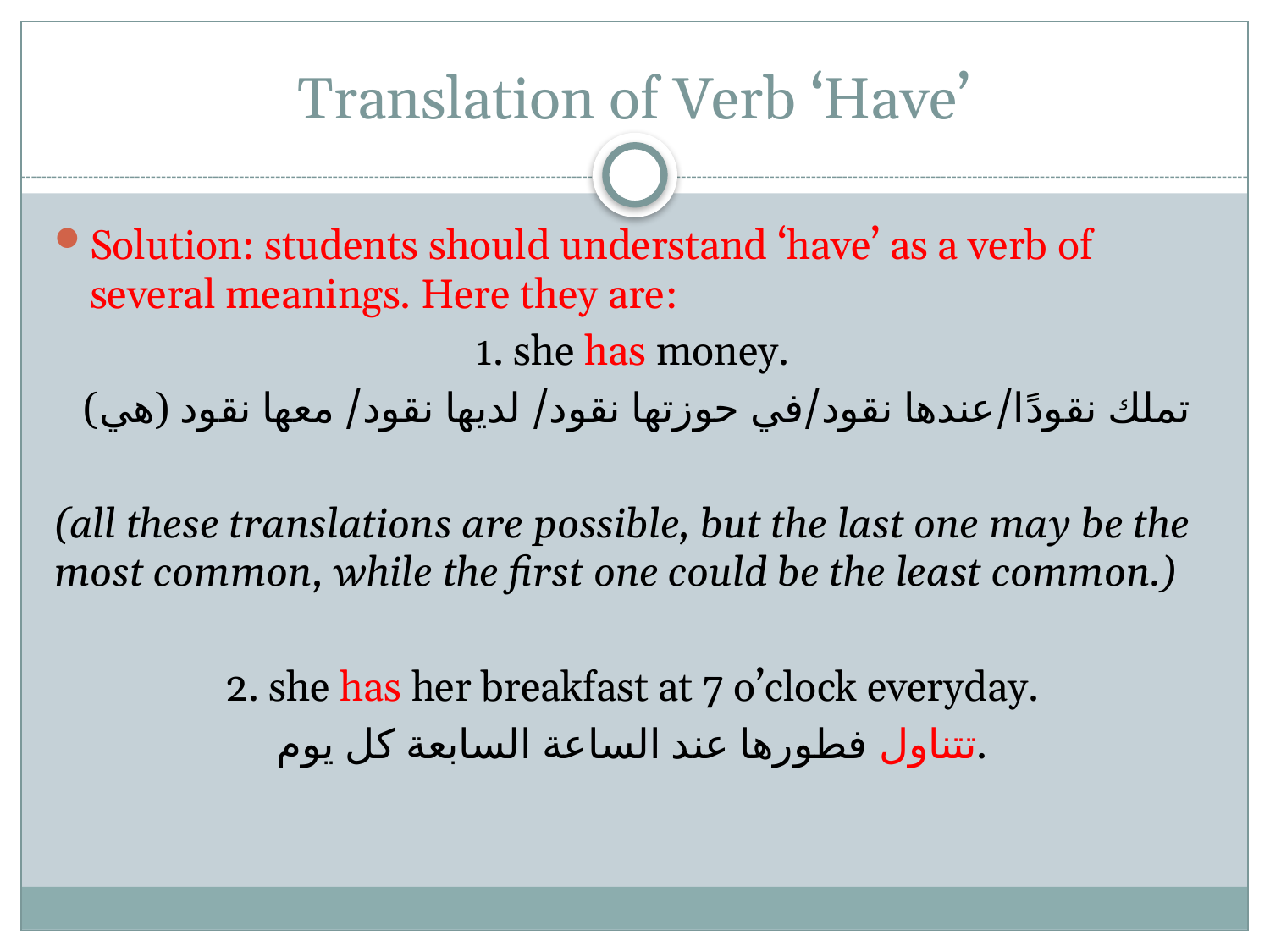

# Translation of Verb ‘Have’
Solution: students should understand ‘have’ as a verb of several meanings. Here they are:
1. she has money.
 (هي) تملك نقودًا/عندها نقود/في حوزتها نقود/ لديها نقود/ معها نقود

(all these translations are possible, but the last one may be the most common, while the first one could be the least common.)

2. she has her breakfast at 7 o’clock everyday.
تتناول فطورها عند الساعة السابعة كل يوم.